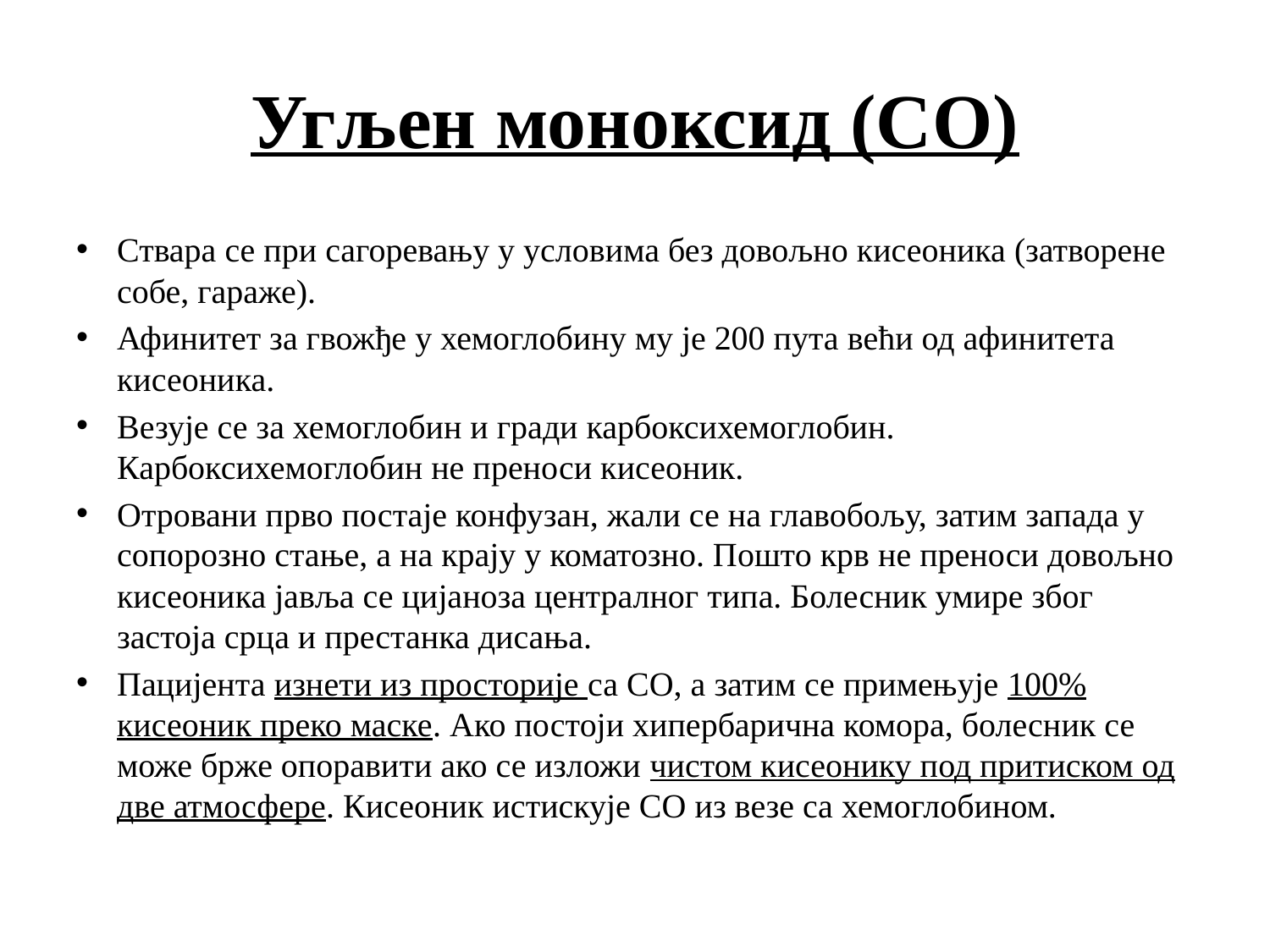

# Угљен моноксид (СО)
Ствара се при сагоревању у условима без довољно кисеоника (затворене собе, гараже).
Афинитет за гвожђе у хемоглобину му је 200 пута већи од афинитета кисеоника.
Везује се за хемоглобин и гради карбоксихемоглобин. Карбоксихемоглобин не преноси кисеоник.
Отровани прво постаје конфузан, жали се на главобољу, затим запада у сопорозно стање, а на крају у коматозно. Пошто крв не преноси довољно кисеоника јавља се цијаноза централног типа. Болесник умире због застоја срца и престанка дисања.
Пацијента изнети из просторије са СО, а затим се примењује 100% кисеоник преко маске. Ако постоји хипербарична комора, болесник се може брже опоравити ако се изложи чистом кисеонику под притиском од две атмосфере. Кисеоник истискује СО из везе са хемоглобином.